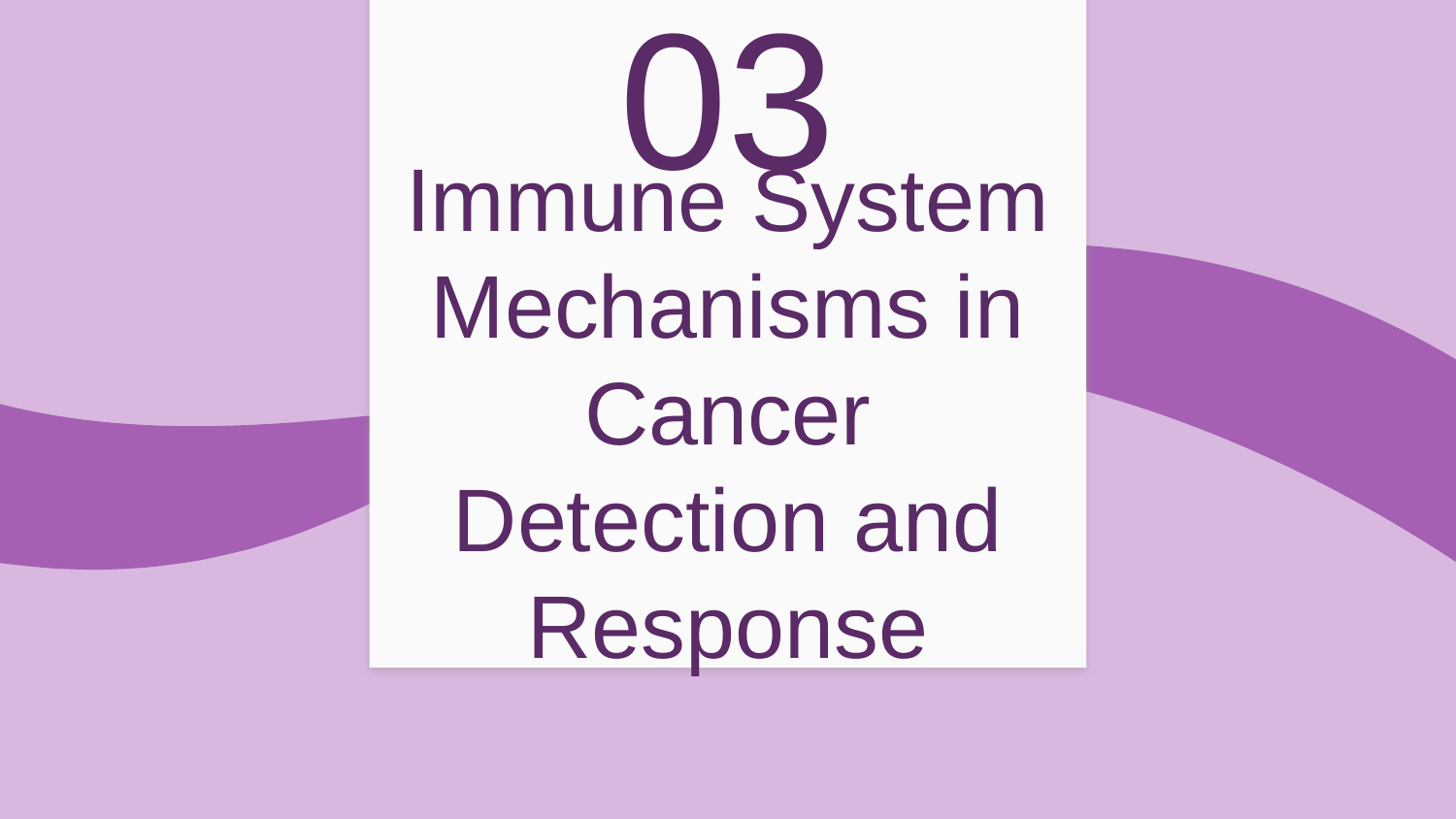

03
# Immune System Mechanisms in Cancer Detection and Response